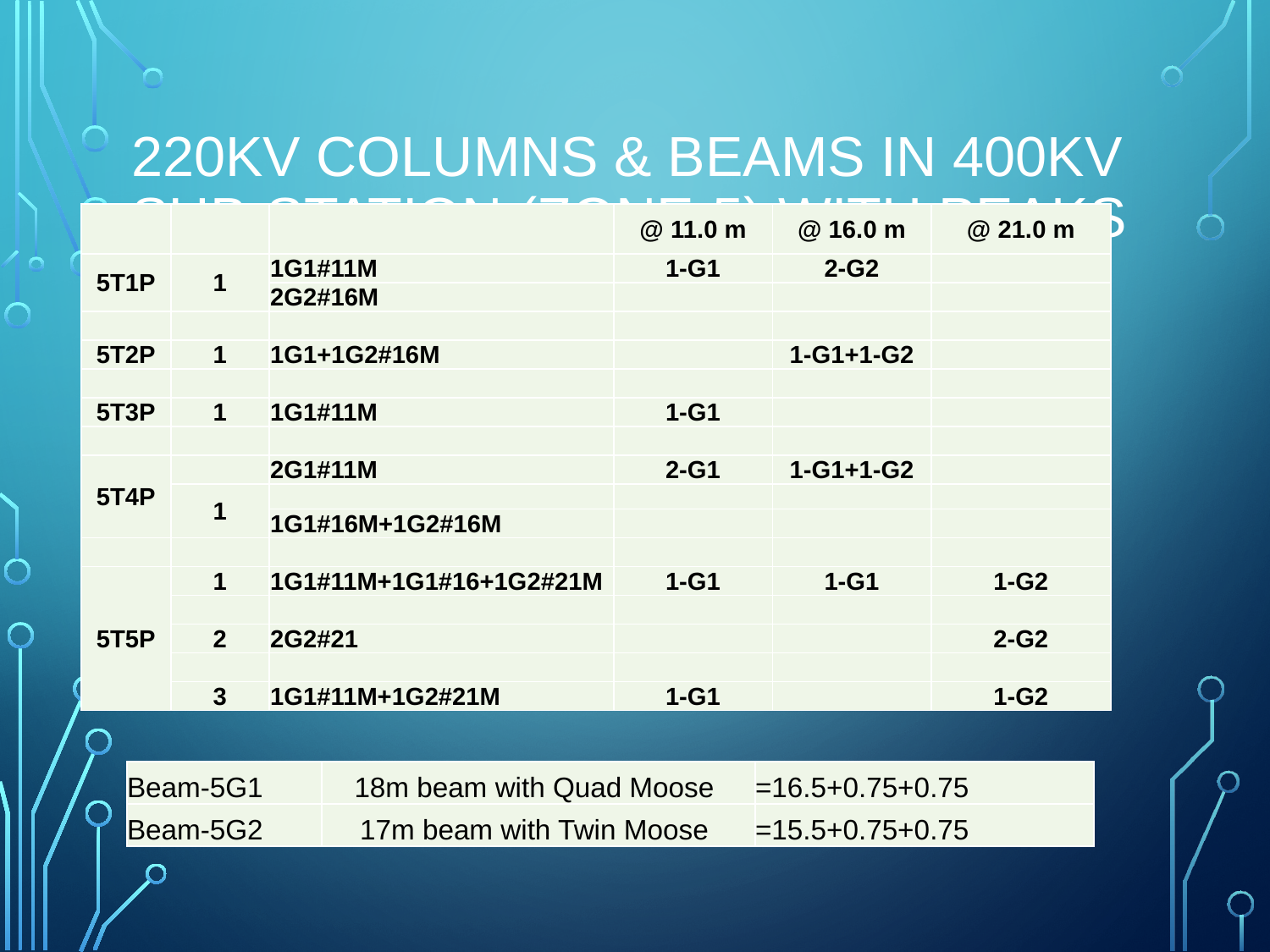

# 220kV Columns & Beams in 400kV Sub-station (Zone-5) with Peaks
|  |  |  | @ 11.0 m | @ 16.0 m | @ 21.0 m |
| --- | --- | --- | --- | --- | --- |
| 5T1P | 1 | 1G1#11M | 1-G1 | 2-G2 |  |
|  |  | 2G2#16M |  |  |  |
|  |  |  |  |  |  |
| 5T2P | 1 | 1G1+1G2#16M |  | 1-G1+1-G2 |  |
|  |  |  |  |  |  |
| 5T3P | 1 | 1G1#11M | 1-G1 |  |  |
|  |  |  |  |  |  |
| 5T4P |  | 2G1#11M | 2-G1 | 1-G1+1-G2 |  |
|  | 1 |  |  |  |  |
|  |  | 1G1#16M+1G2#16M |  |  |  |
|  |  |  |  |  |  |
| 5T5P | 1 | 1G1#11M+1G1#16+1G2#21M | 1-G1 | 1-G1 | 1-G2 |
|  |  |  |  |  |  |
|  | 2 | 2G2#21 |  |  | 2-G2 |
|  |  |  |  |  |  |
|  | 3 | 1G1#11M+1G2#21M | 1-G1 |  | 1-G2 |
| Beam-5G1 | 18m beam with Quad Moose | =16.5+0.75+0.75 |
| --- | --- | --- |
| Beam-5G2 | 17m beam with Twin Moose | =15.5+0.75+0.75 |